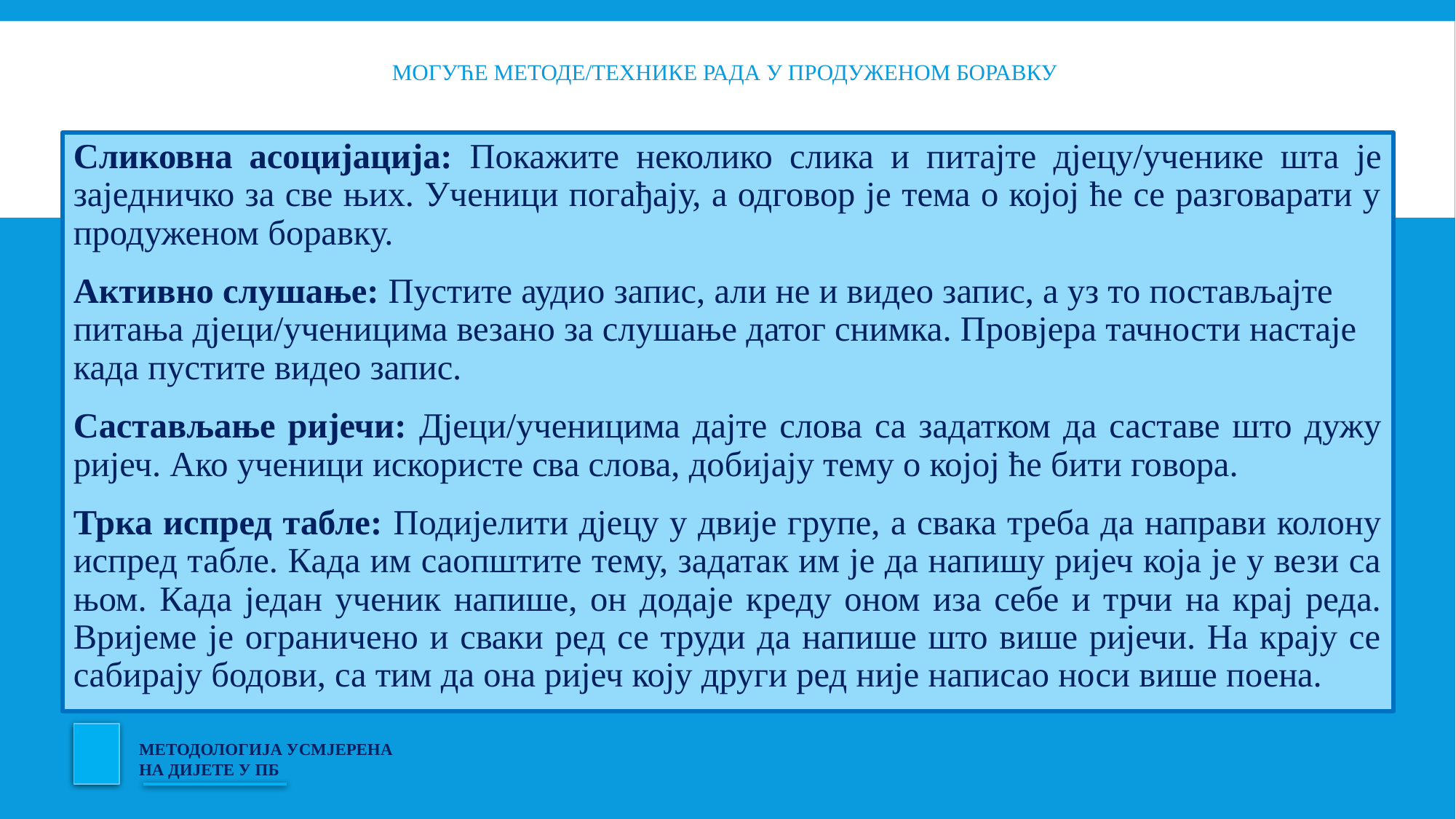

# могуће Методе/технике рада у продуженом боравку
Сликовна асоцијација: Покажите неколико слика и питајте дјецу/ученике шта је заједничко за све њих. Ученици погађају, а одговор је тема о којој ће се разговарати у продуженом боравку.
Активно слушање: Пустите аудио запис, али не и видео запис, а уз то постављајте питања дјеци/ученицима везано за слушање датог снимка. Провјера тачности настаје када пустите видео запис.
Састављање ријечи: Дјеци/ученицима дајте слова са задатком да саставе што дужу ријеч. Ако ученици искористе сва слова, добијају тему о којој ће бити говора.
Трка испред табле: Подијелити дјецу у двије групе, а свака треба да направи колону испред табле. Када им саопштите тему, задатак им је да напишу ријеч која је у вези са њом. Када један ученик напише, он додаје креду оном иза себе и трчи на крај реда. Вријеме је ограничено и сваки ред се труди да напише што више ријечи. На крају се сабирају бодови, са тим да она ријеч коју други ред није написао носи више поена.

МЕТОДОЛОГИЈА УСМЈЕРЕНА  НА ДИЈЕТЕ У ПБ